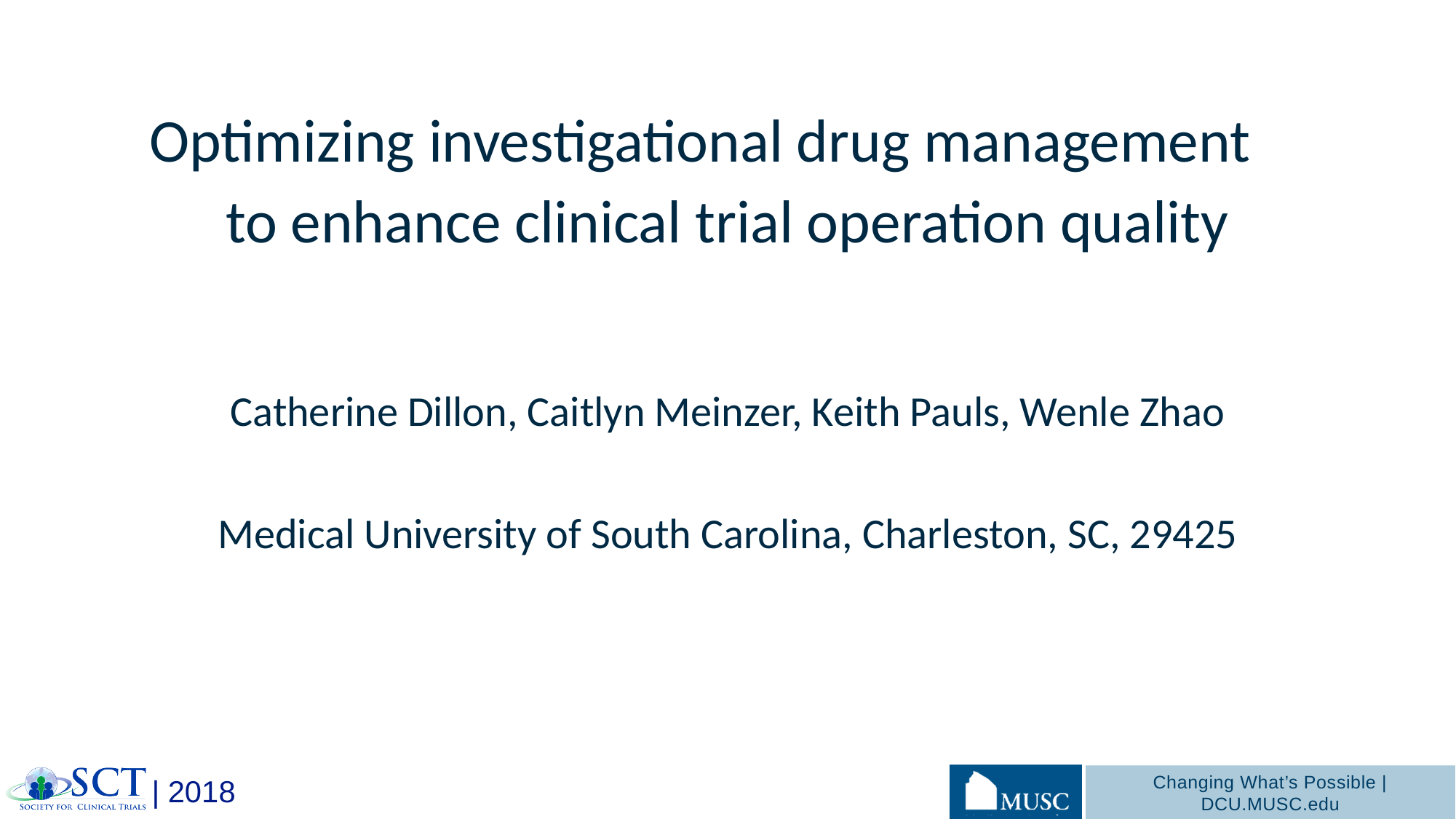

Optimizing investigational drug management
to enhance clinical trial operation quality

Catherine Dillon, Caitlyn Meinzer, Keith Pauls, Wenle Zhao

Medical University of South Carolina, Charleston, SC, 29425